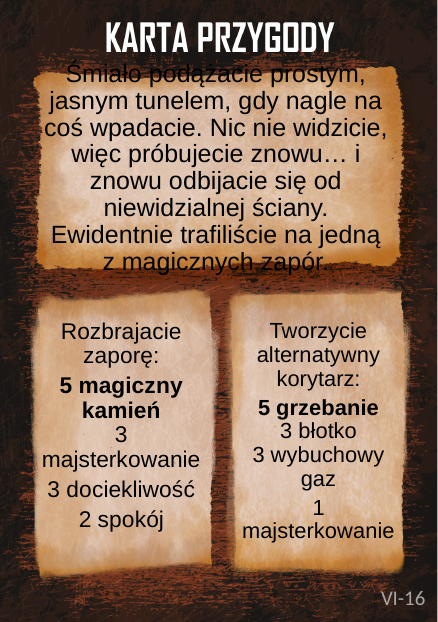

# Śmiało podążacie prostym, jasnym tunelem, gdy nagle na coś wpadacie. Nic nie widzicie, więc próbujecie znowu… i znowu odbijacie się od niewidzialnej ściany. Ewidentnie trafiliście na jedną z magicznych zapór.
Rozbrajacie zaporę:
5 magiczny kamień
3 majsterkowanie
3 dociekliwość
2 spokój
Tworzycie alternatywny korytarz:
5 grzebanie
3 błotko
3 wybuchowy gaz
1 majsterkowanie
VI-16